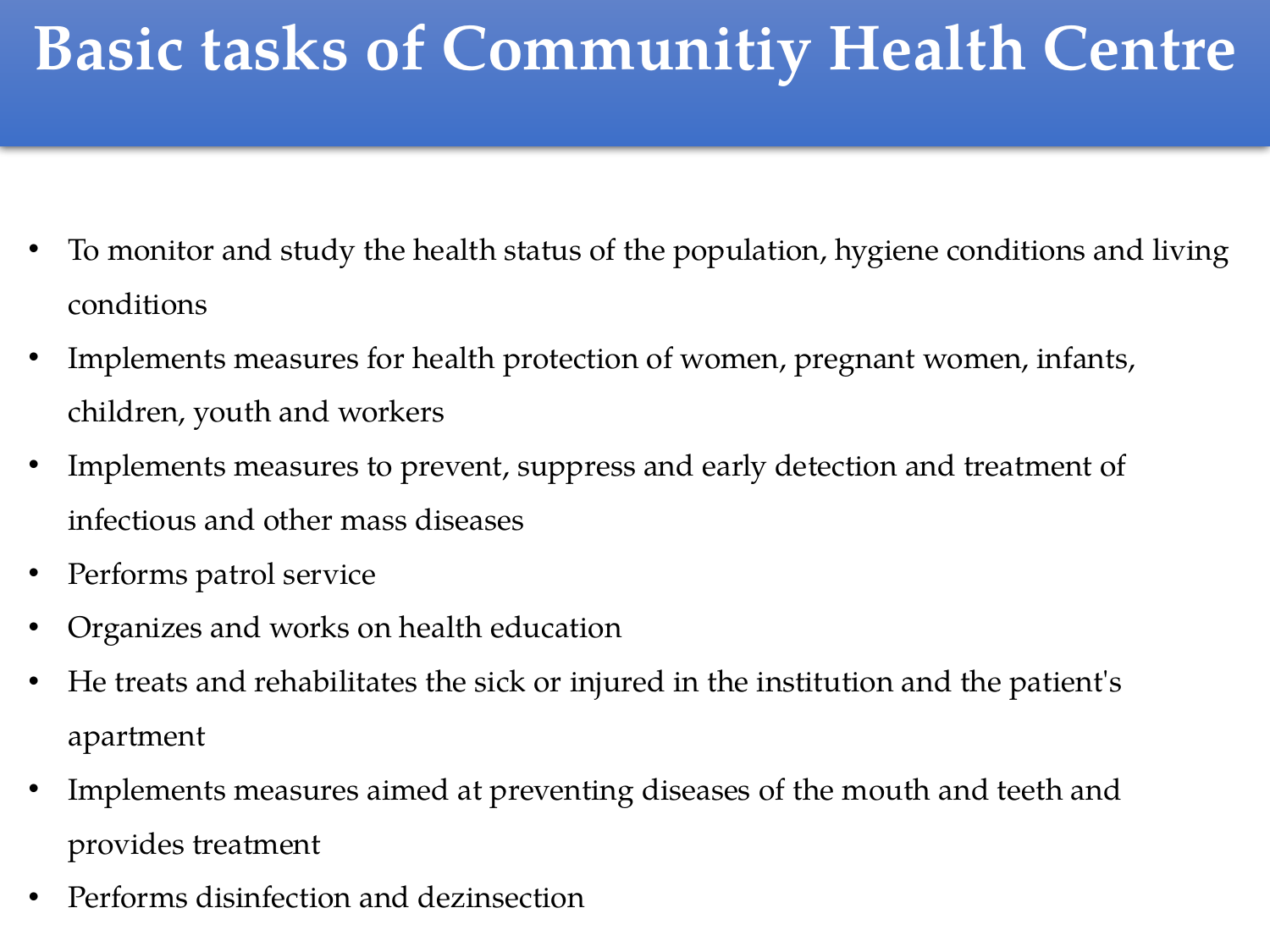

Basic tasks of Communitiy Health Centre
To monitor and study the health status of the population, hygiene conditions and living conditions
Implements measures for health protection of women, pregnant women, infants, children, youth and workers
Implements measures to prevent, suppress and early detection and treatment of infectious and other mass diseases
Performs patrol service
Organizes and works on health education
He treats and rehabilitates the sick or injured in the institution and the patient's apartment
Implements measures aimed at preventing diseases of the mouth and teeth and provides treatment
Performs disinfection and dezinsection